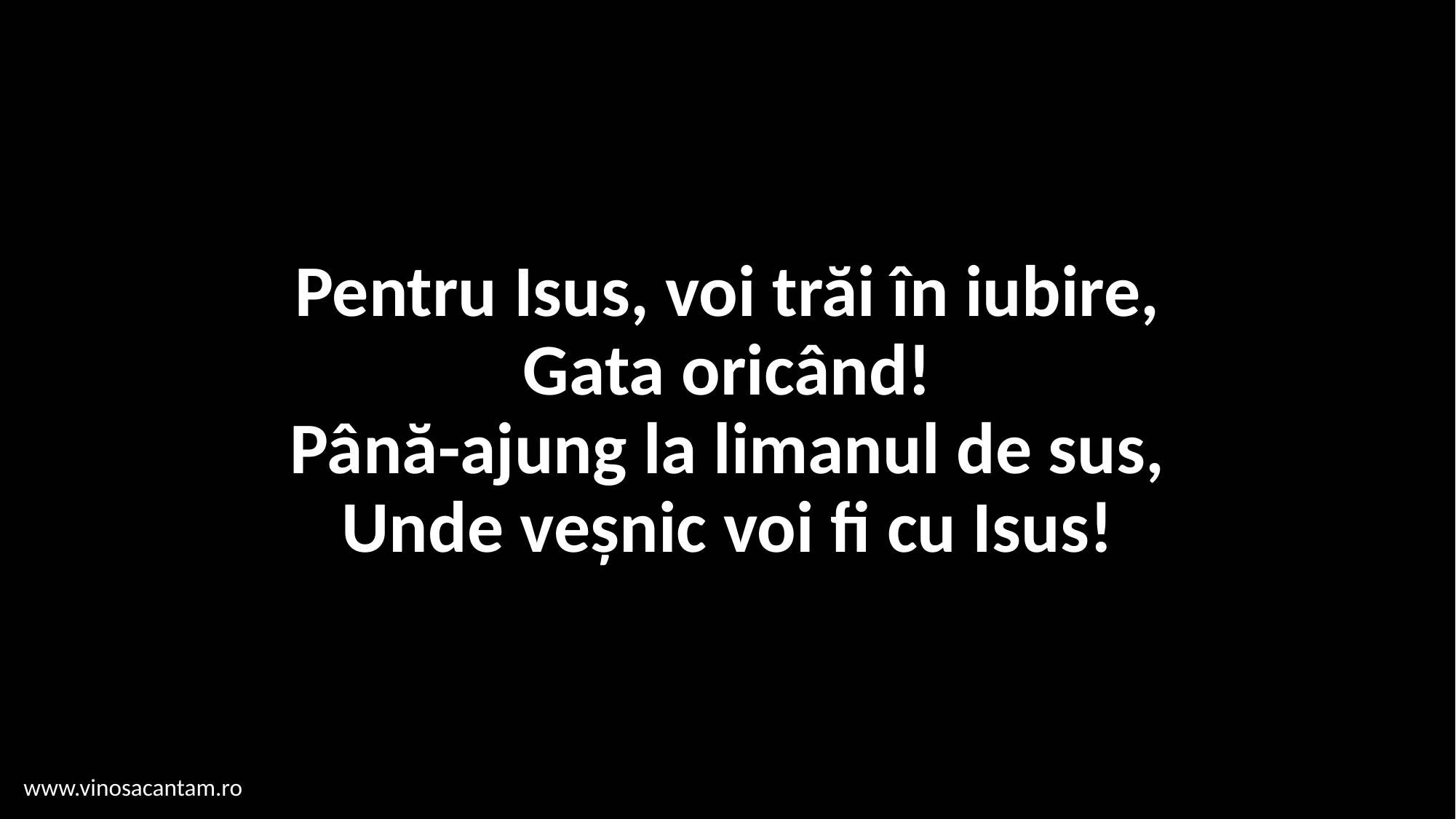

# Pentru Isus, voi trăi în iubire, Gata oricând! Până-ajung la limanul de sus, Unde veșnic voi fi cu Isus!
www.vinosacantam.ro